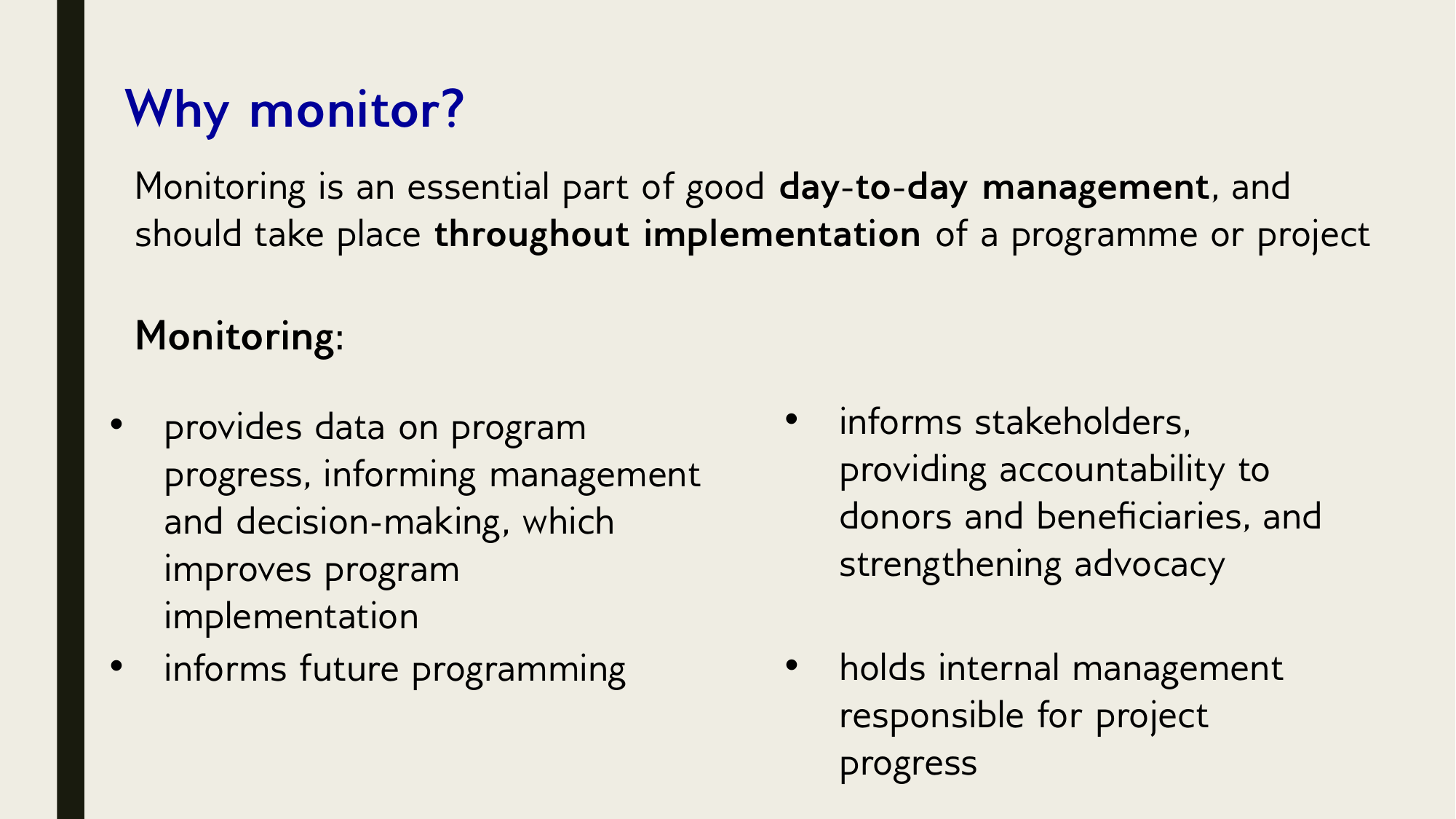

# Why monitor?
Monitoring is an essential part of good day-to-day management, and should take place throughout implementation of a programme or project
Monitoring:
informs stakeholders, providing accountability to donors and beneficiaries, and strengthening advocacy
provides data on program progress, informing management and decision-making, which improves program implementation

holds internal management responsible for project progress

informs future programming